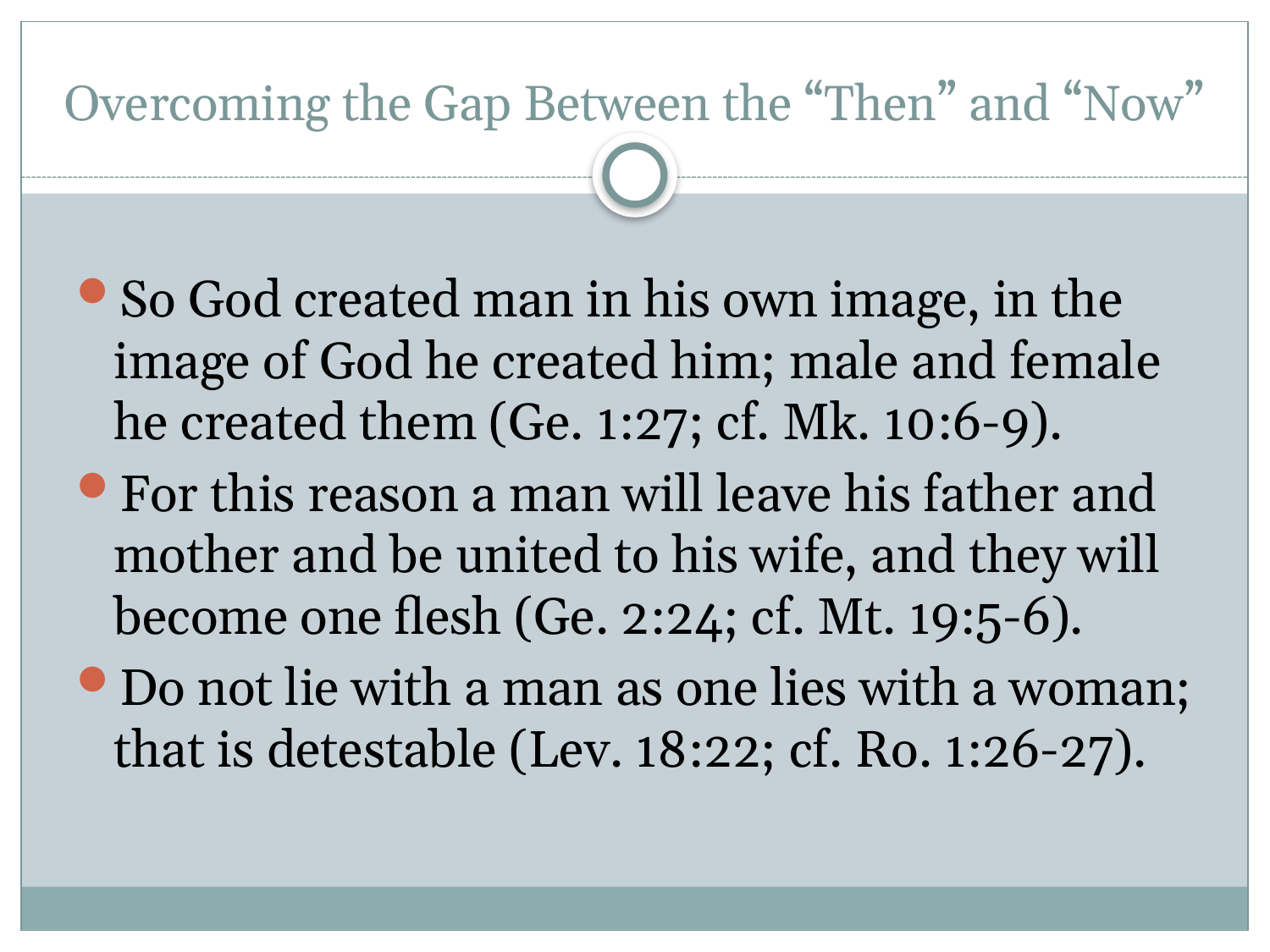

# Overcoming the Gap Between the “Then” and “Now”
So God created man in his own image, in the image of God he created him; male and female he created them (Ge. 1:27; cf. Mk. 10:6-9).
For this reason a man will leave his father and mother and be united to his wife, and they will become one flesh (Ge. 2:24; cf. Mt. 19:5-6).
Do not lie with a man as one lies with a woman; that is detestable (Lev. 18:22; cf. Ro. 1:26-27).